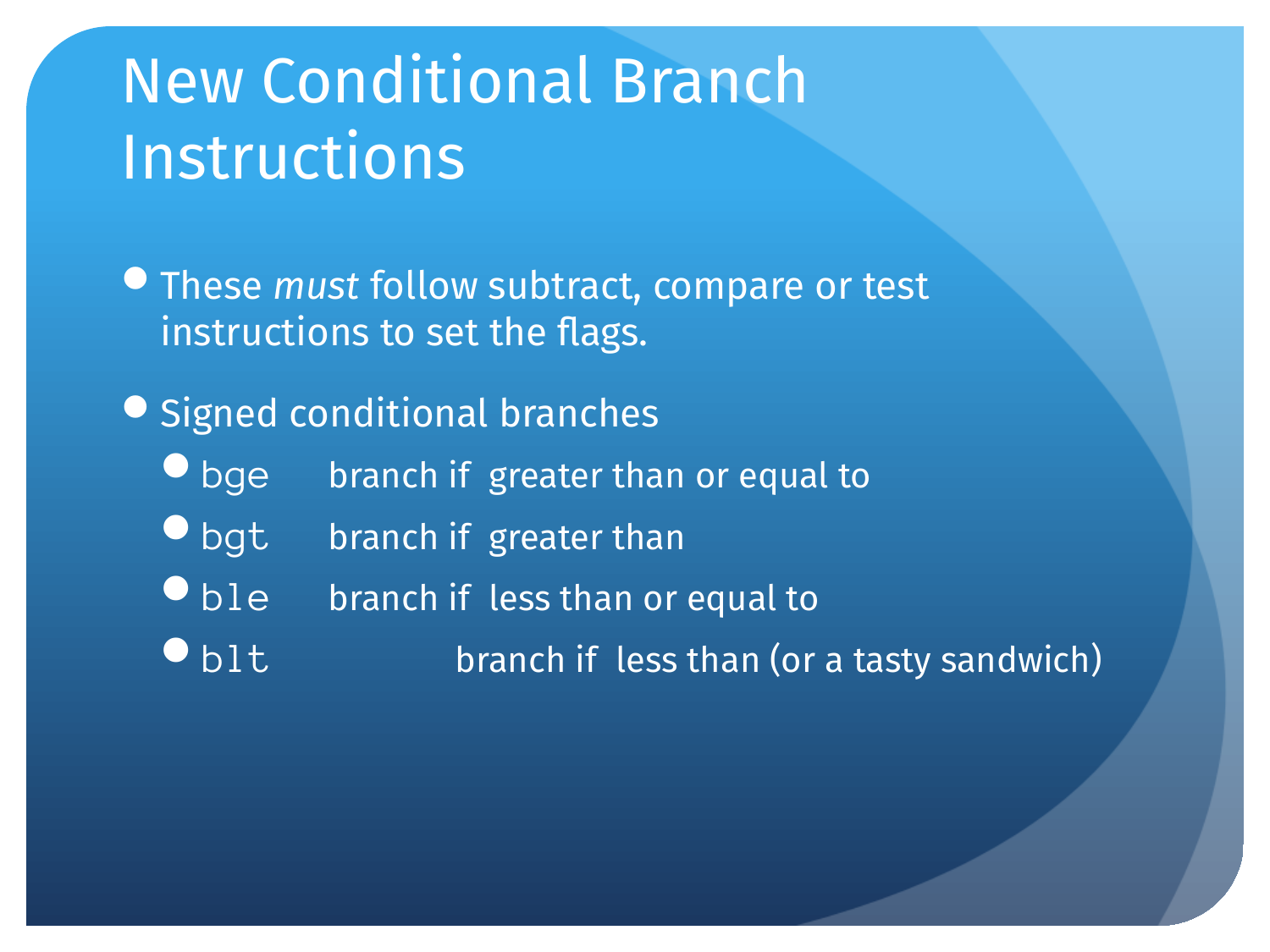

# New Conditional Branch Instructions
These must follow subtract, compare or test instructions to set the flags.
Signed conditional branches
bge	branch if  greater than or equal to
bgt  	branch if  greater than
ble  	branch if  less than or equal to
blt   	branch if  less than (or a tasty sandwich)